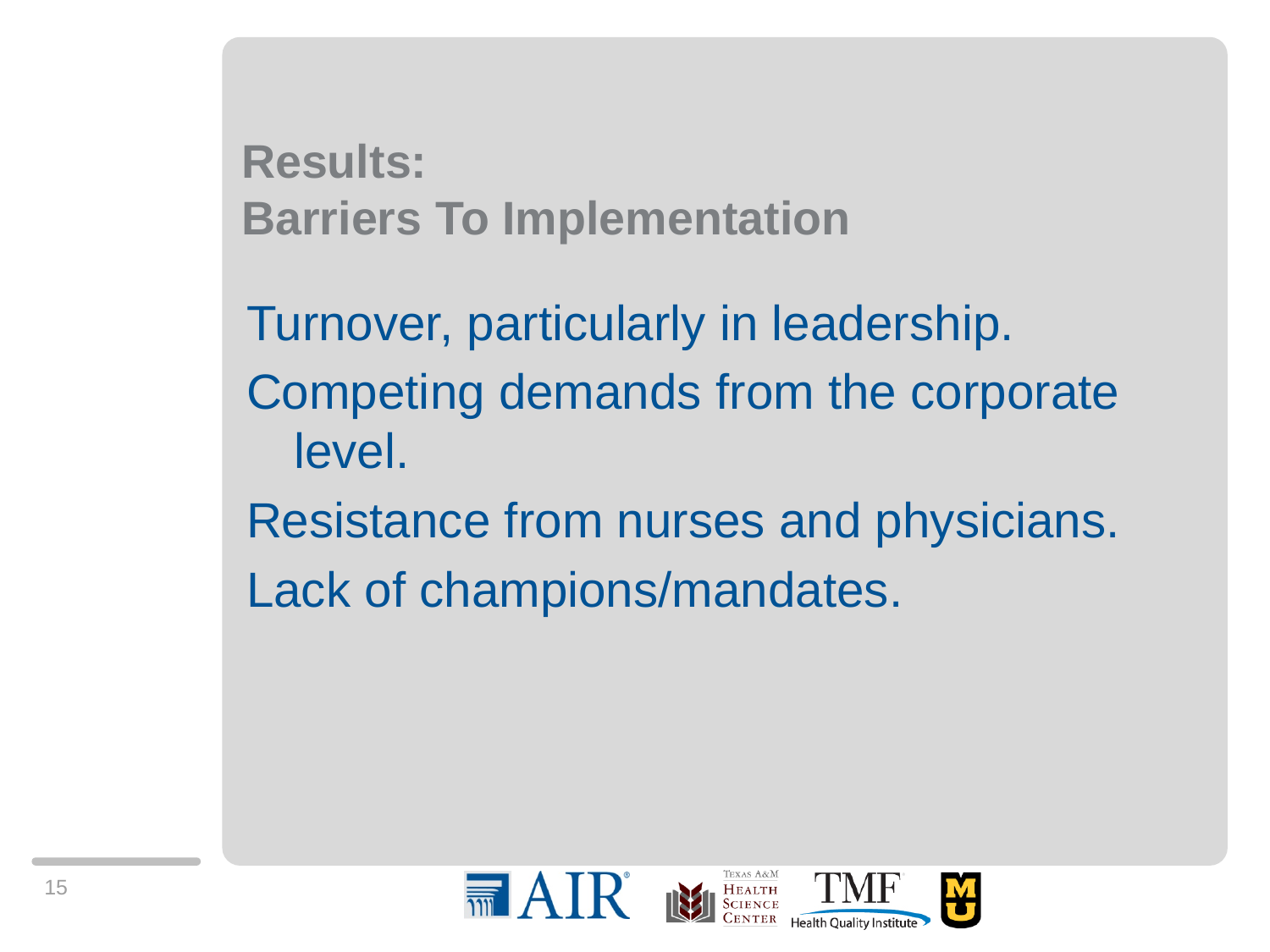

# Results: Barriers To Implementation
Turnover, particularly in leadership.
Competing demands from the corporate level.
Resistance from nurses and physicians.
Lack of champions/mandates.